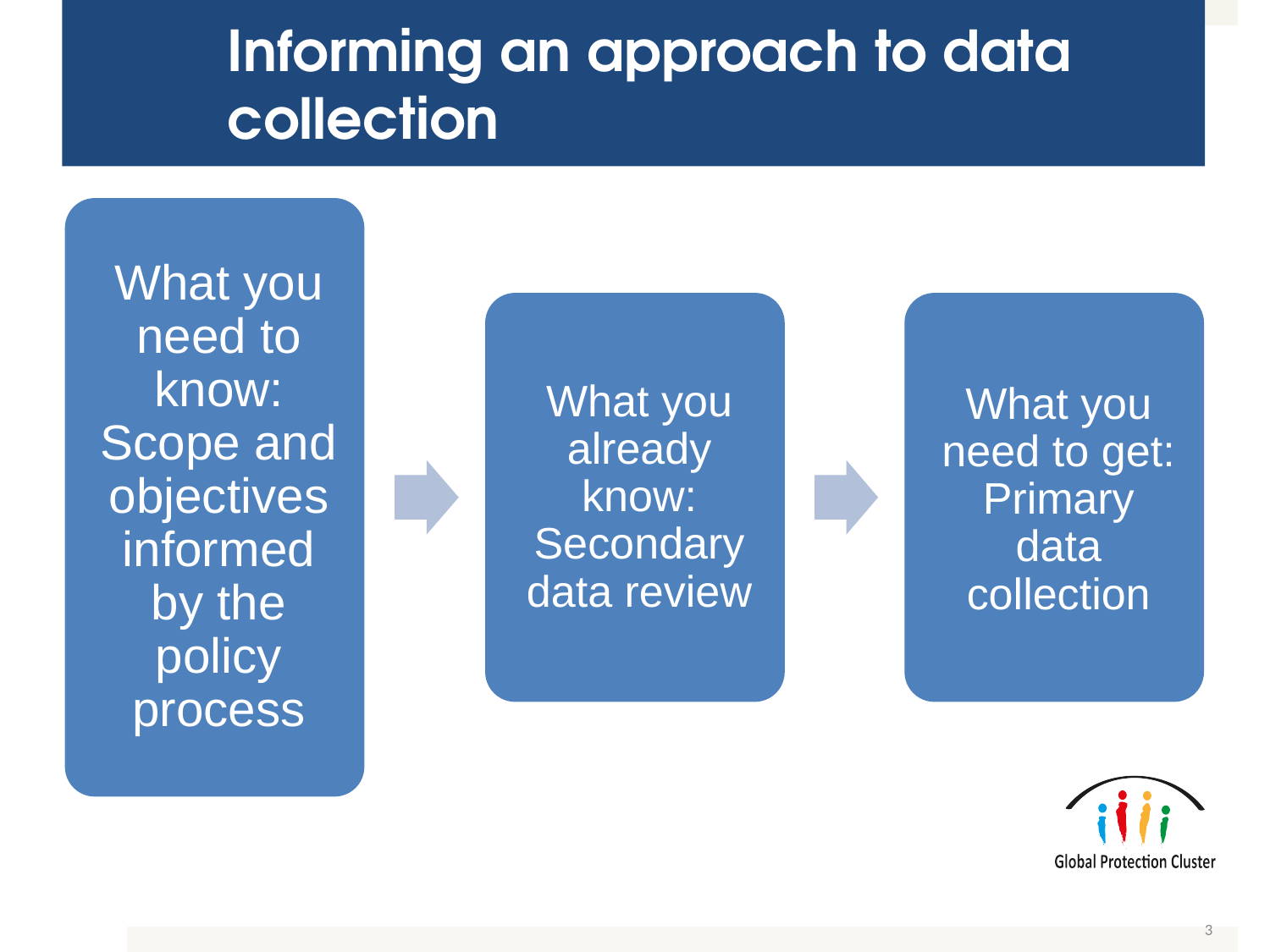

# Informing an approach to data collection
What you need to know: Scope and objectives informed by the policy process

What you already know: Secondary data review

What you need to get: Primary data collection